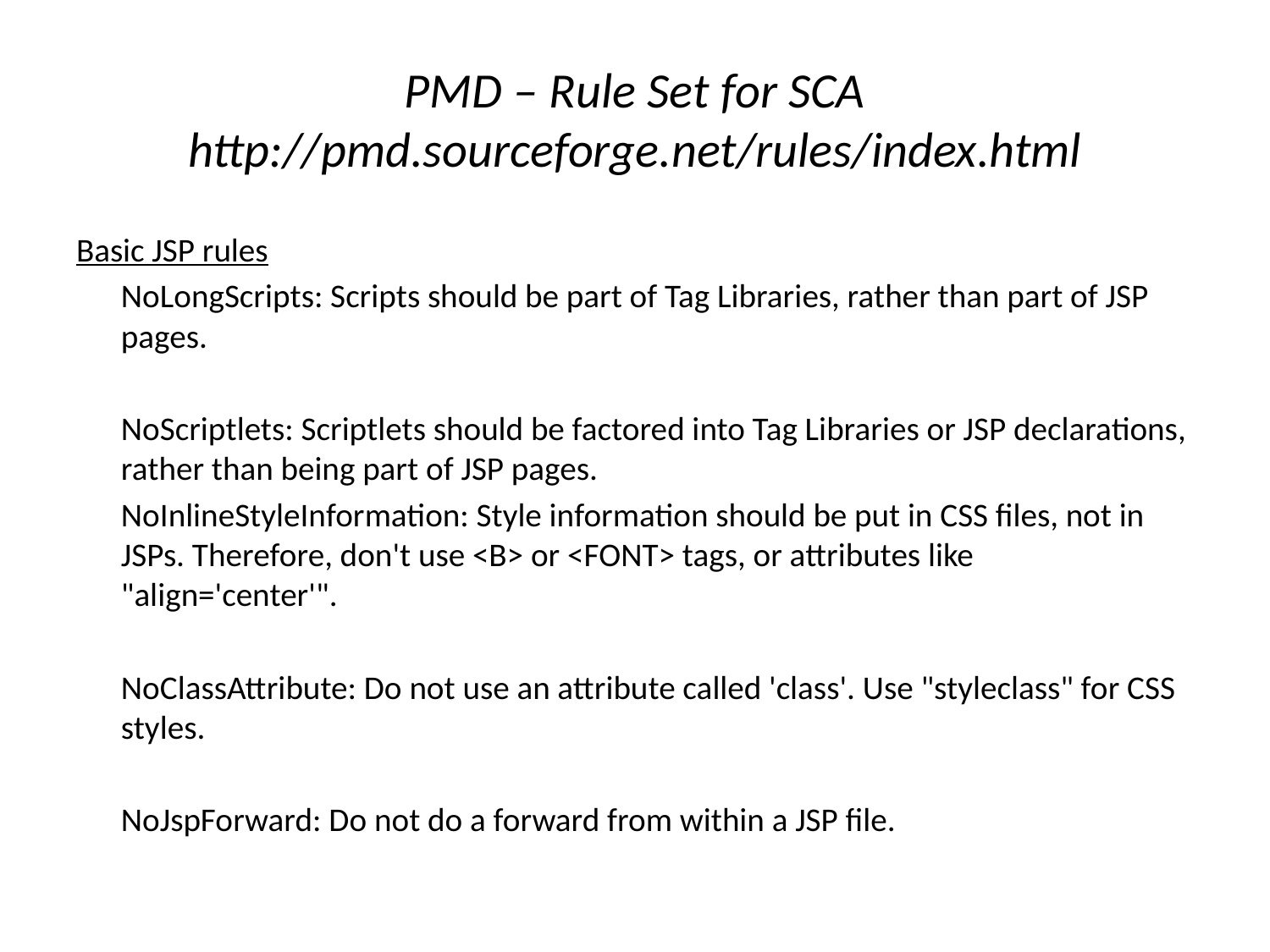

# PMD – Rule Set for SCA http://pmd.sourceforge.net/rules/index.html
Basic JSP rules
	NoLongScripts: Scripts should be part of Tag Libraries, rather than part of JSP pages.

	NoScriptlets: Scriptlets should be factored into Tag Libraries or JSP declarations, rather than being part of JSP pages.
	NoInlineStyleInformation: Style information should be put in CSS files, not in JSPs. Therefore, don't use <B> or <FONT> tags, or attributes like "align='center'".

	NoClassAttribute: Do not use an attribute called 'class'. Use "styleclass" for CSS styles.

	NoJspForward: Do not do a forward from within a JSP file.